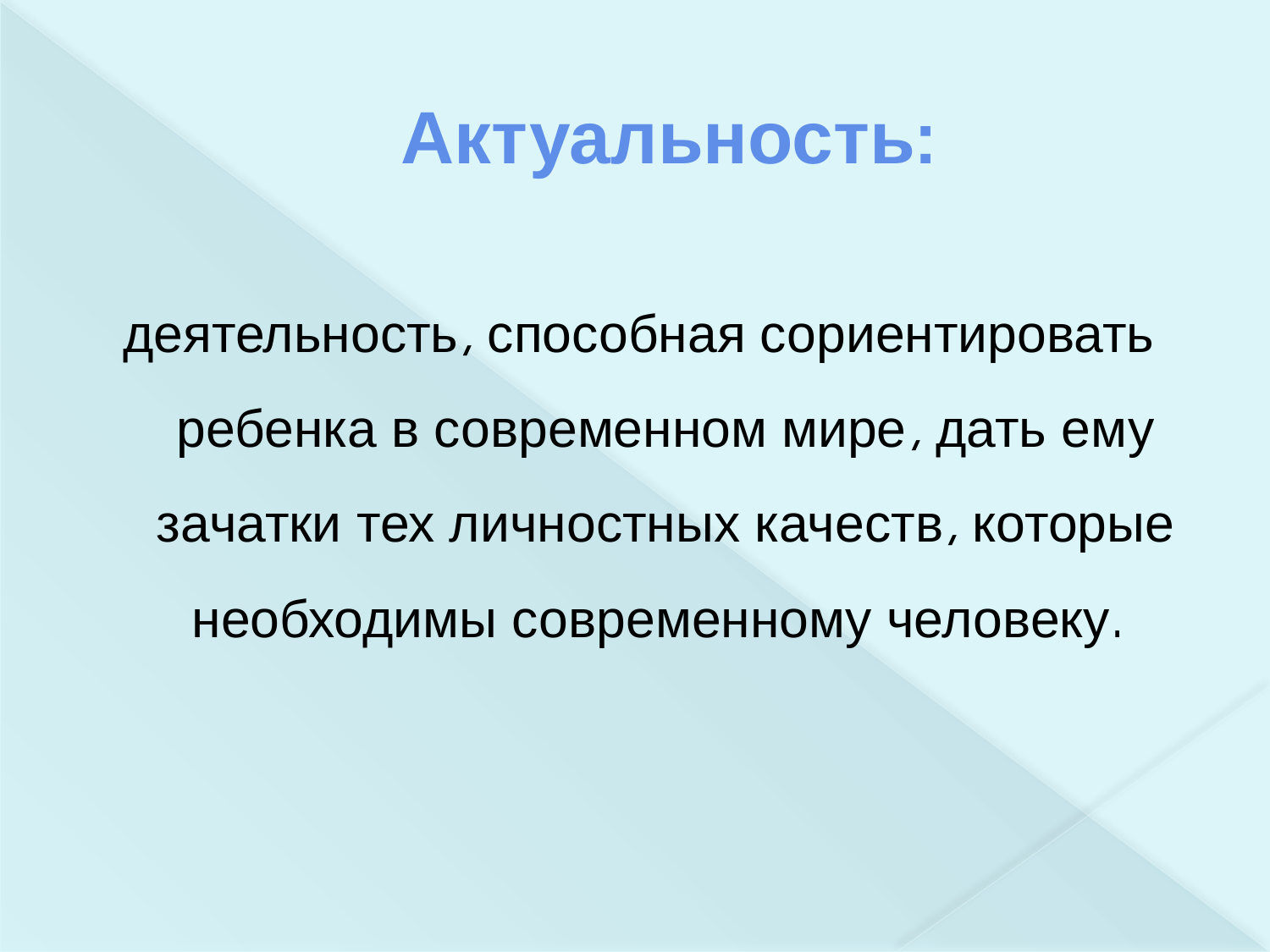

# Актуальность:
деятельность, способная сориентировать ребенка в современном мире, дать ему зачатки тех личностных качеств, которые необходимы современному человеку.